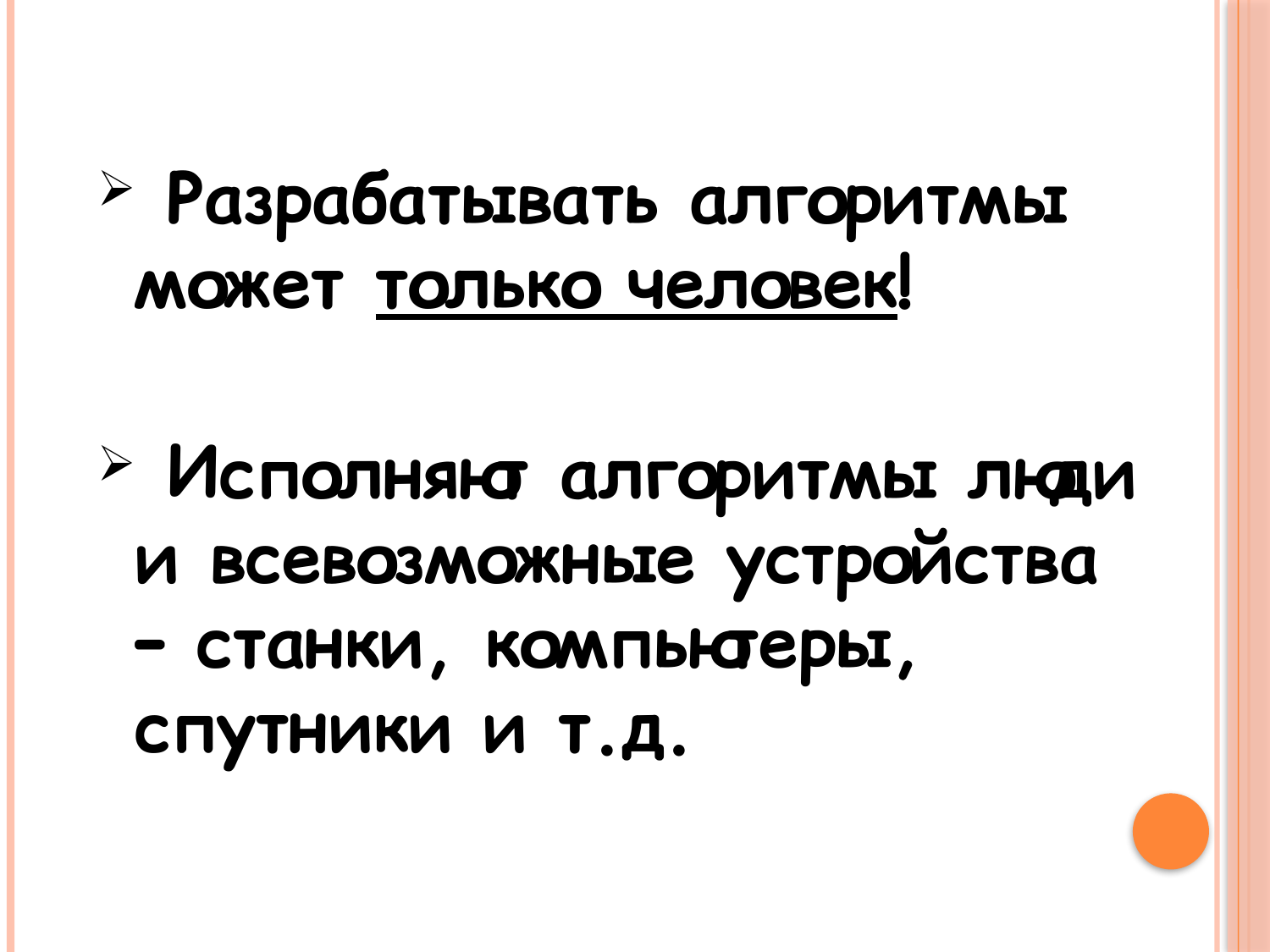

Разрабатывать алгоритмы может только человек!

 Исполняют алгоритмы люди и всевозможные устройства – станки, компьютеры, спутники и т.д.